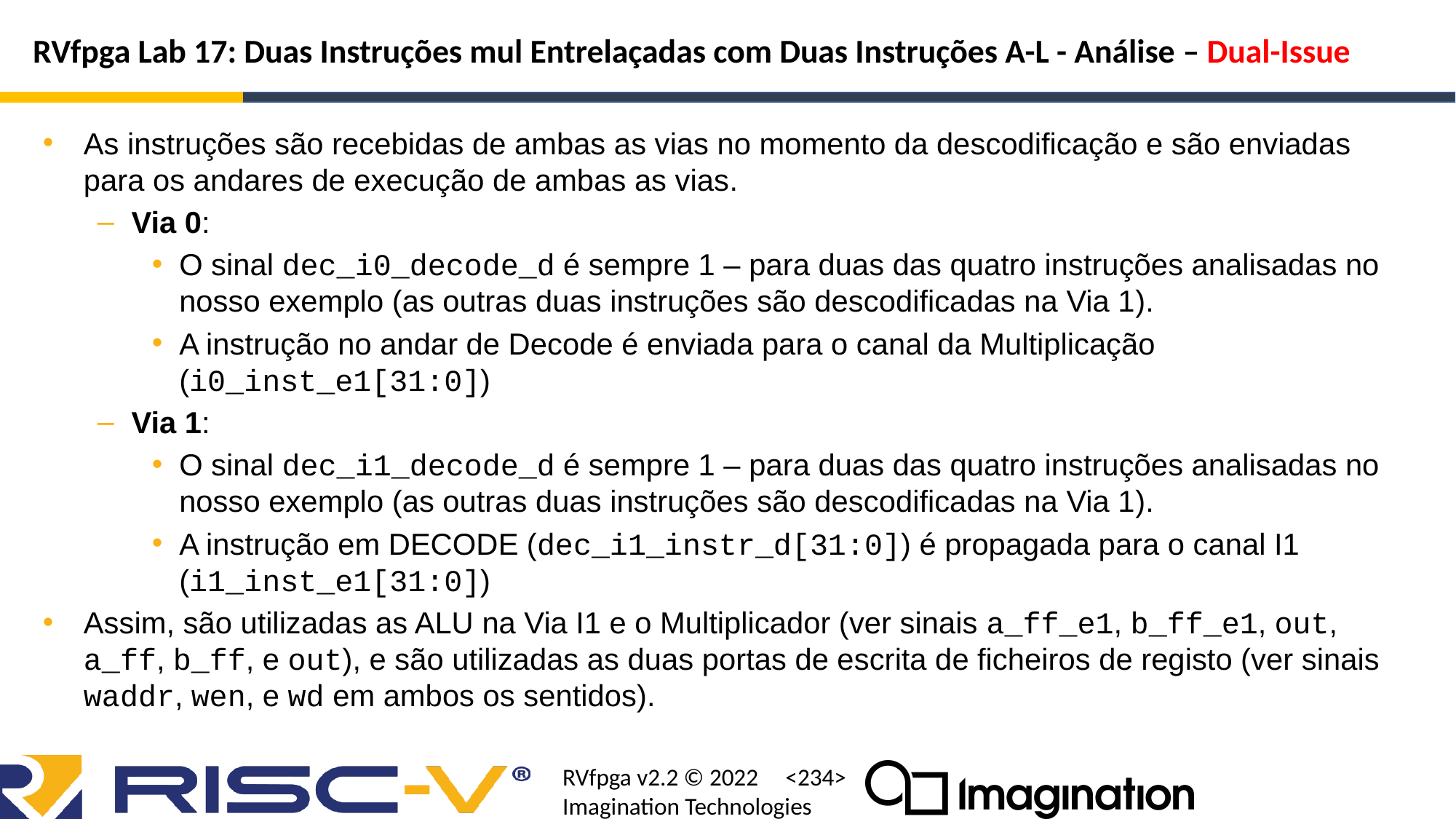

# RVfpga Lab 17: Duas Instruções mul Entrelaçadas com Duas Instruções A-L - Análise – Dual-Issue
As instruções são recebidas de ambas as vias no momento da descodificação e são enviadas para os andares de execução de ambas as vias.
Via 0:
O sinal dec_i0_decode_d é sempre 1 – para duas das quatro instruções analisadas no nosso exemplo (as outras duas instruções são descodificadas na Via 1).
A instrução no andar de Decode é enviada para o canal da Multiplicação (i0_inst_e1[31:0])
Via 1:
O sinal dec_i1_decode_d é sempre 1 – para duas das quatro instruções analisadas no nosso exemplo (as outras duas instruções são descodificadas na Via 1).
A instrução em DECODE (dec_i1_instr_d[31:0]) é propagada para o canal I1  (i1_inst_e1[31:0])
Assim, são utilizadas as ALU na Via I1 e o Multiplicador (ver sinais a_ff_e1, b_ff_e1, out, a_ff, b_ff, e out), e são utilizadas as duas portas de escrita de ficheiros de registo (ver sinais waddr, wen, e wd em ambos os sentidos).